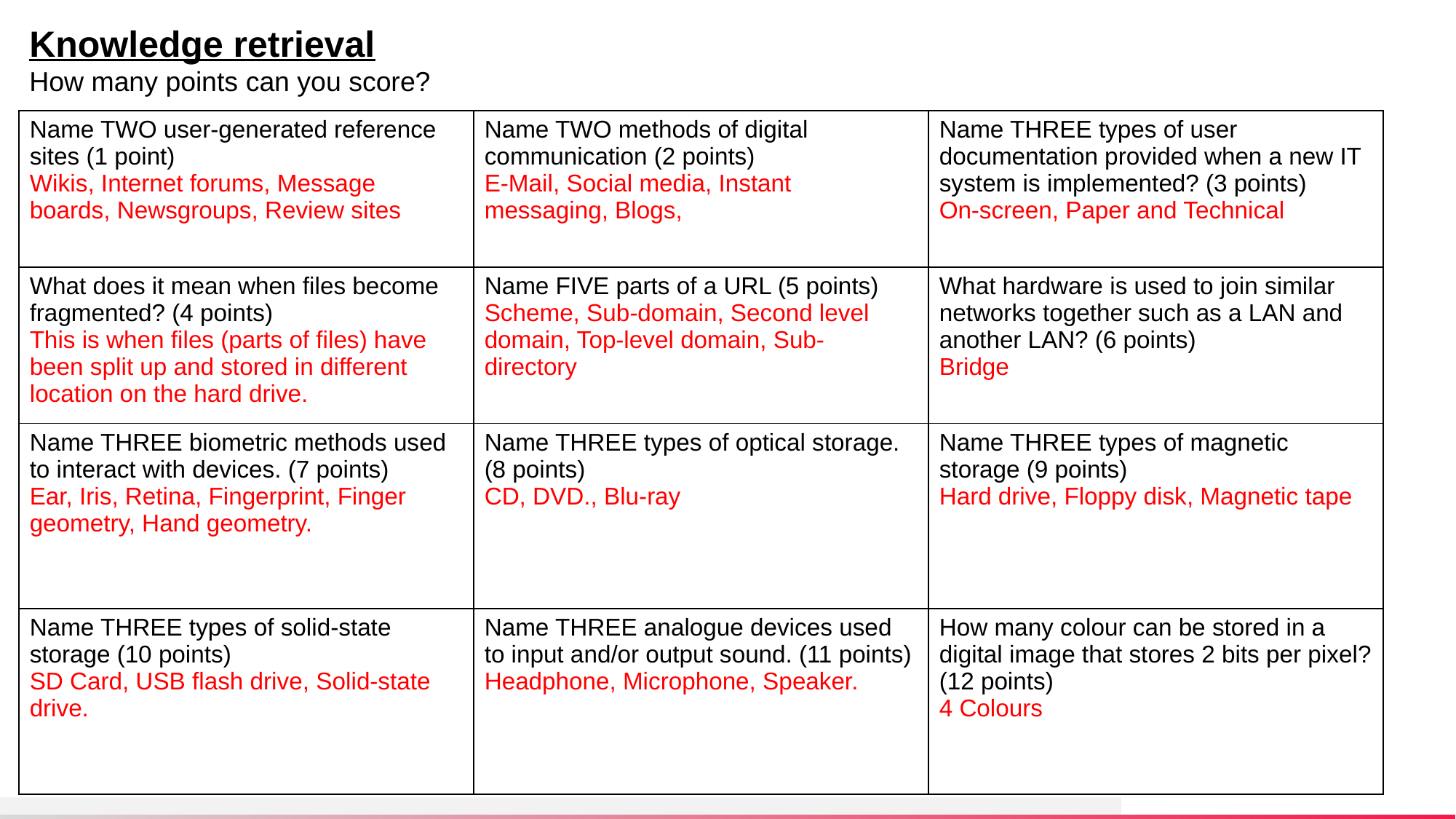

Knowledge retrieval
How many points can you score?
| Name TWO user-generated reference sites (1 point) Wikis, Internet forums, Message boards, Newsgroups, Review sites | Name TWO methods of digital communication (2 points) E-Mail, Social media, Instant messaging, Blogs, | Name THREE types of user documentation provided when a new IT system is implemented? (3 points) On-screen, Paper and Technical |
| --- | --- | --- |
| What does it mean when files become fragmented? (4 points) This is when files (parts of files) have been split up and stored in different location on the hard drive. | Name FIVE parts of a URL (5 points) Scheme, Sub-domain, Second level domain, Top-level domain, Sub-directory | What hardware is used to join similar networks together such as a LAN and another LAN? (6 points) Bridge |
| Name THREE biometric methods used to interact with devices. (7 points) Ear, Iris, Retina, Fingerprint, Finger geometry, Hand geometry. | Name THREE types of optical storage. (8 points) CD, DVD., Blu-ray | Name THREE types of magnetic storage (9 points) Hard drive, Floppy disk, Magnetic tape |
| Name THREE types of solid-state storage (10 points) SD Card, USB flash drive, Solid-state drive. | Name THREE analogue devices used to input and/or output sound. (11 points) Headphone, Microphone, Speaker. | How many colour can be stored in a digital image that stores 2 bits per pixel? (12 points) 4 Colours |